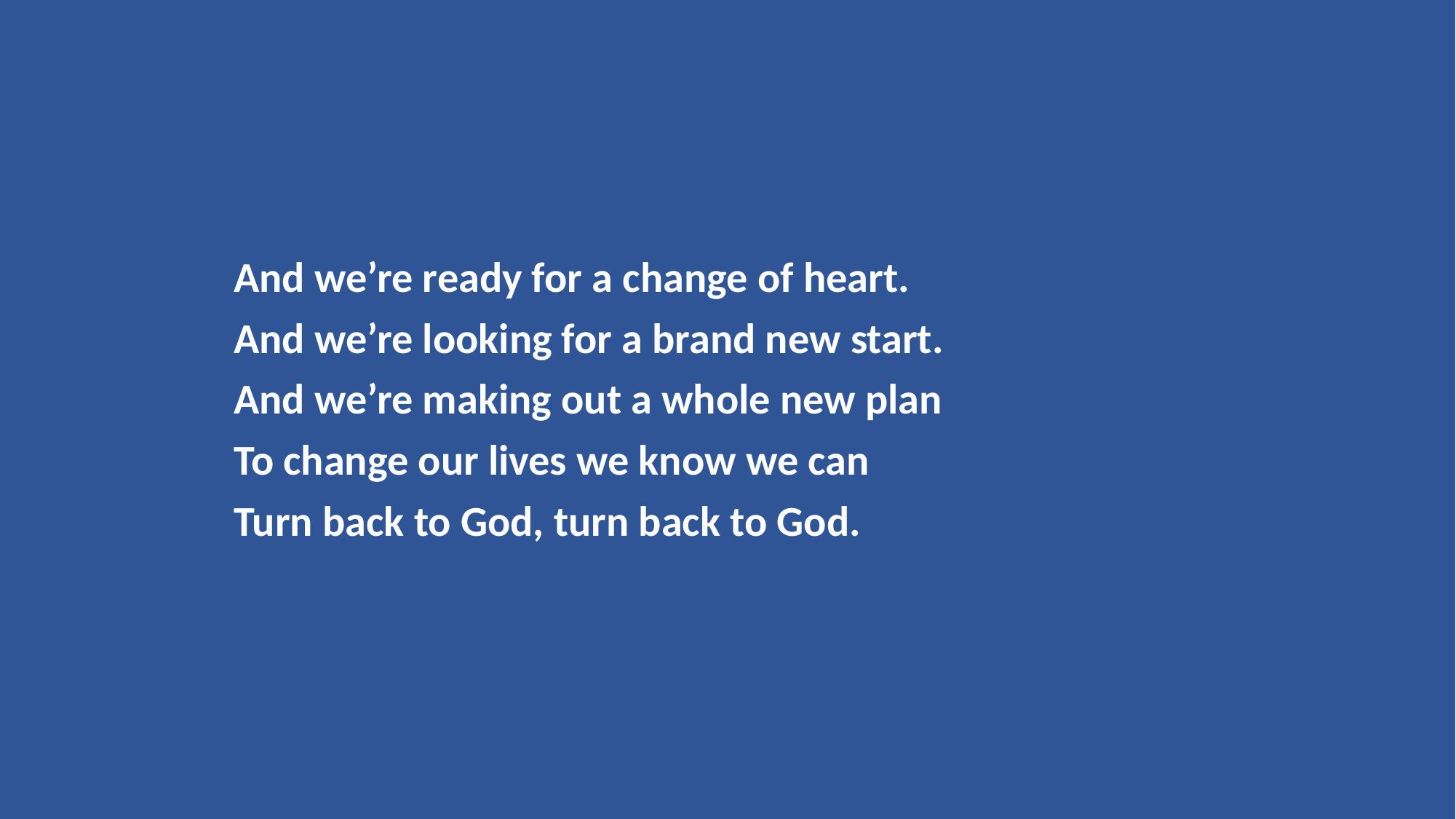

And we’re ready for a change of heart.
And we’re looking for a brand new start.
And we’re making out a whole new plan
To change our lives we know we can
Turn back to God, turn back to God.